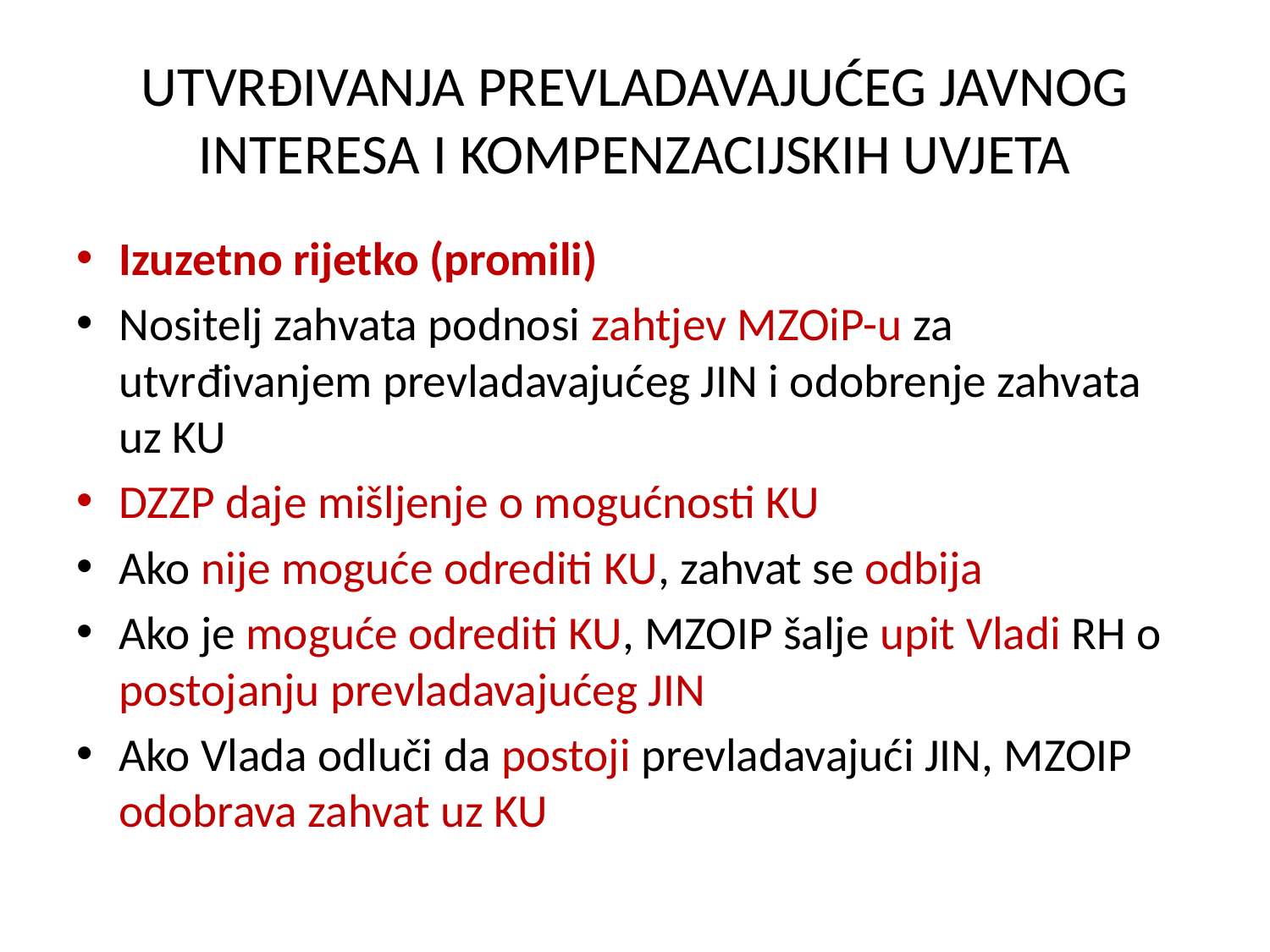

# UTVRĐIVANJA PREVLADAVAJUĆEG JAVNOG INTERESA I KOMPENZACIJSKIH UVJETA
Izuzetno rijetko (promili)
Nositelj zahvata podnosi zahtjev MZOiP-u za utvrđivanjem prevladavajućeg JIN i odobrenje zahvata uz KU
DZZP daje mišljenje o mogućnosti KU
Ako nije moguće odrediti KU, zahvat se odbija
Ako je moguće odrediti KU, MZOIP šalje upit Vladi RH o postojanju prevladavajućeg JIN
Ako Vlada odluči da postoji prevladavajući JIN, MZOIP odobrava zahvat uz KU